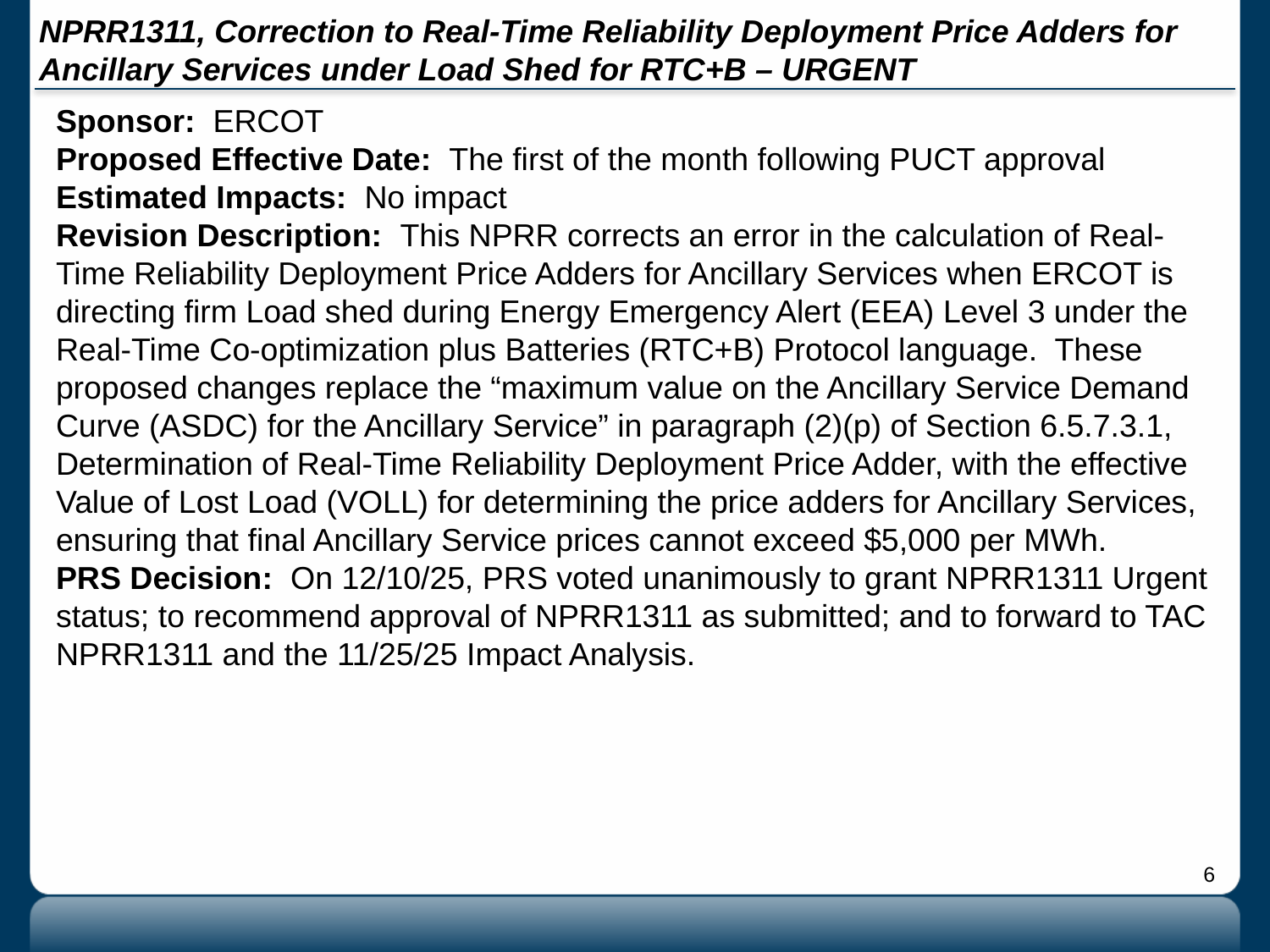

# NPRR1311, Correction to Real-Time Reliability Deployment Price Adders for Ancillary Services under Load Shed for RTC+B – URGENT
Sponsor:  ERCOT
Proposed Effective Date:  The first of the month following PUCT approval
Estimated Impacts:  No impact
Revision Description:  This NPRR corrects an error in the calculation of Real-Time Reliability Deployment Price Adders for Ancillary Services when ERCOT is directing firm Load shed during Energy Emergency Alert (EEA) Level 3 under the Real-Time Co-optimization plus Batteries (RTC+B) Protocol language.  These proposed changes replace the “maximum value on the Ancillary Service Demand Curve (ASDC) for the Ancillary Service” in paragraph (2)(p) of Section 6.5.7.3.1, Determination of Real-Time Reliability Deployment Price Adder, with the effective Value of Lost Load (VOLL) for determining the price adders for Ancillary Services, ensuring that final Ancillary Service prices cannot exceed $5,000 per MWh.
PRS Decision:  On 12/10/25, PRS voted unanimously to grant NPRR1311 Urgent status; to recommend approval of NPRR1311 as submitted; and to forward to TAC NPRR1311 and the 11/25/25 Impact Analysis.